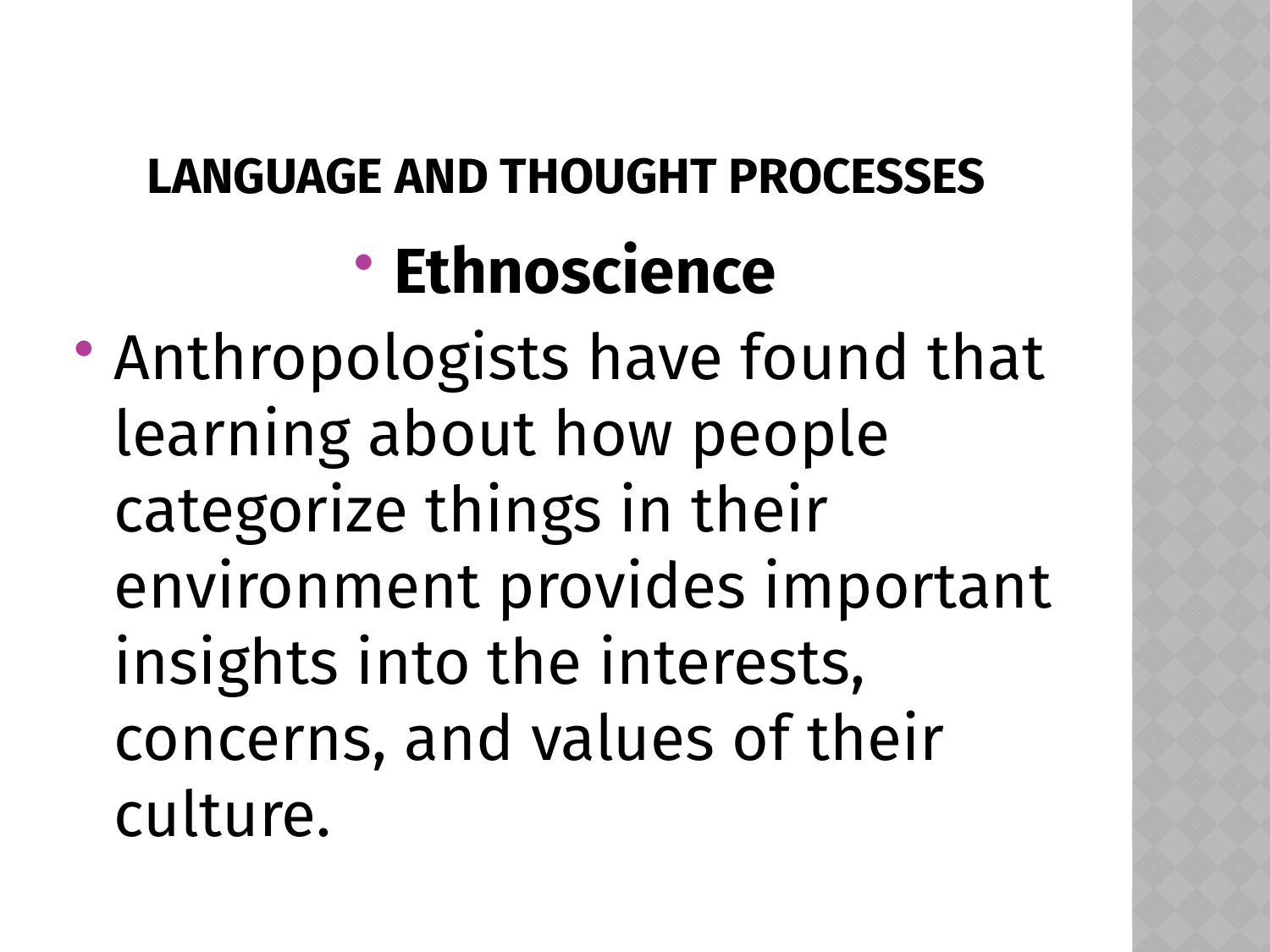

# Language and thought processes
Ethnoscience
Anthropologists have found that learning about how people categorize things in their environment provides important insights into the interests, concerns, and values of their culture.